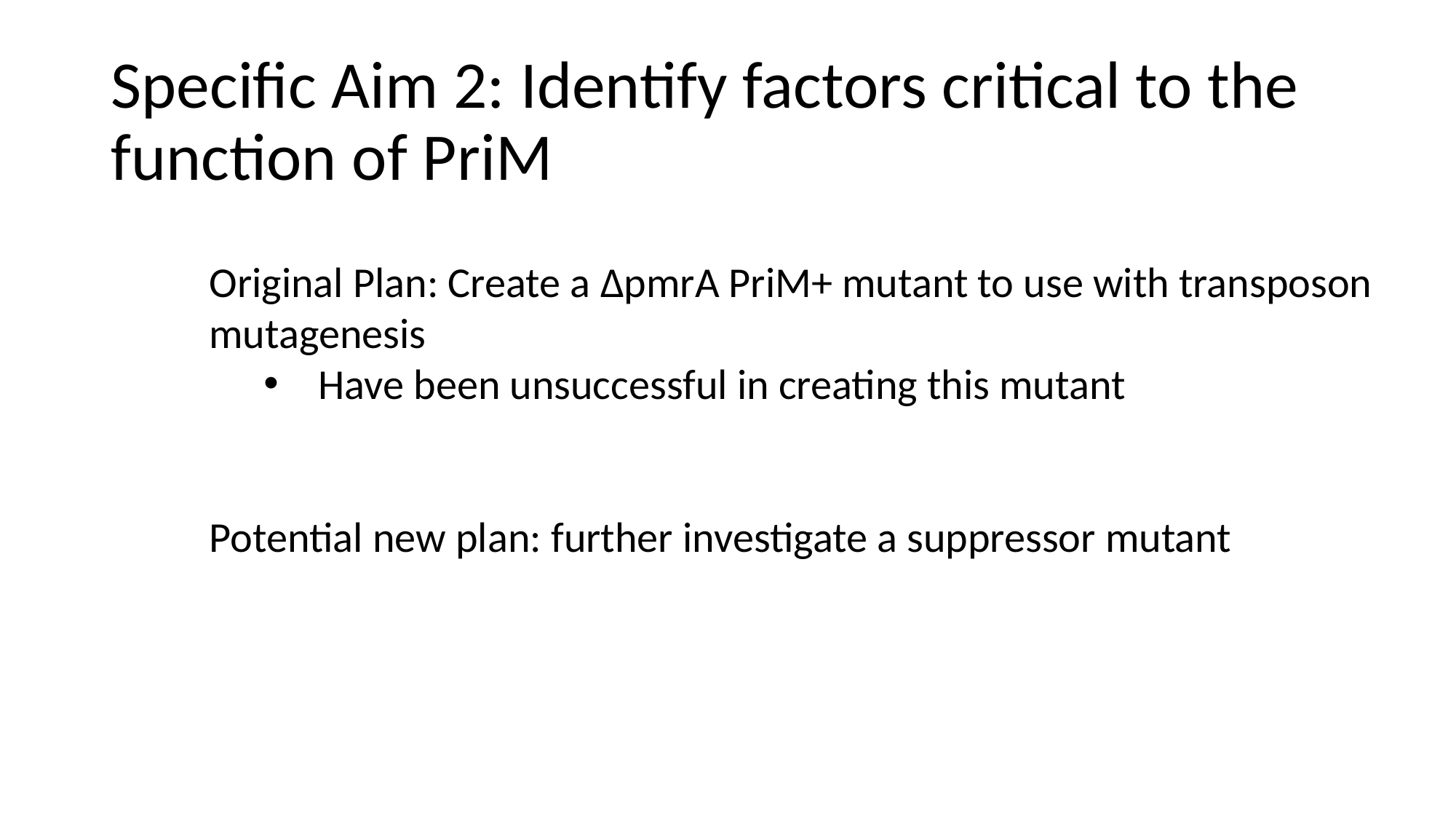

# Specific Aim 2: Identify factors critical to the function of PriM
Original Plan: Create a ΔpmrA PriM+ mutant to use with transposon mutagenesis
Have been unsuccessful in creating this mutant

Potential new plan: further investigate a suppressor mutant